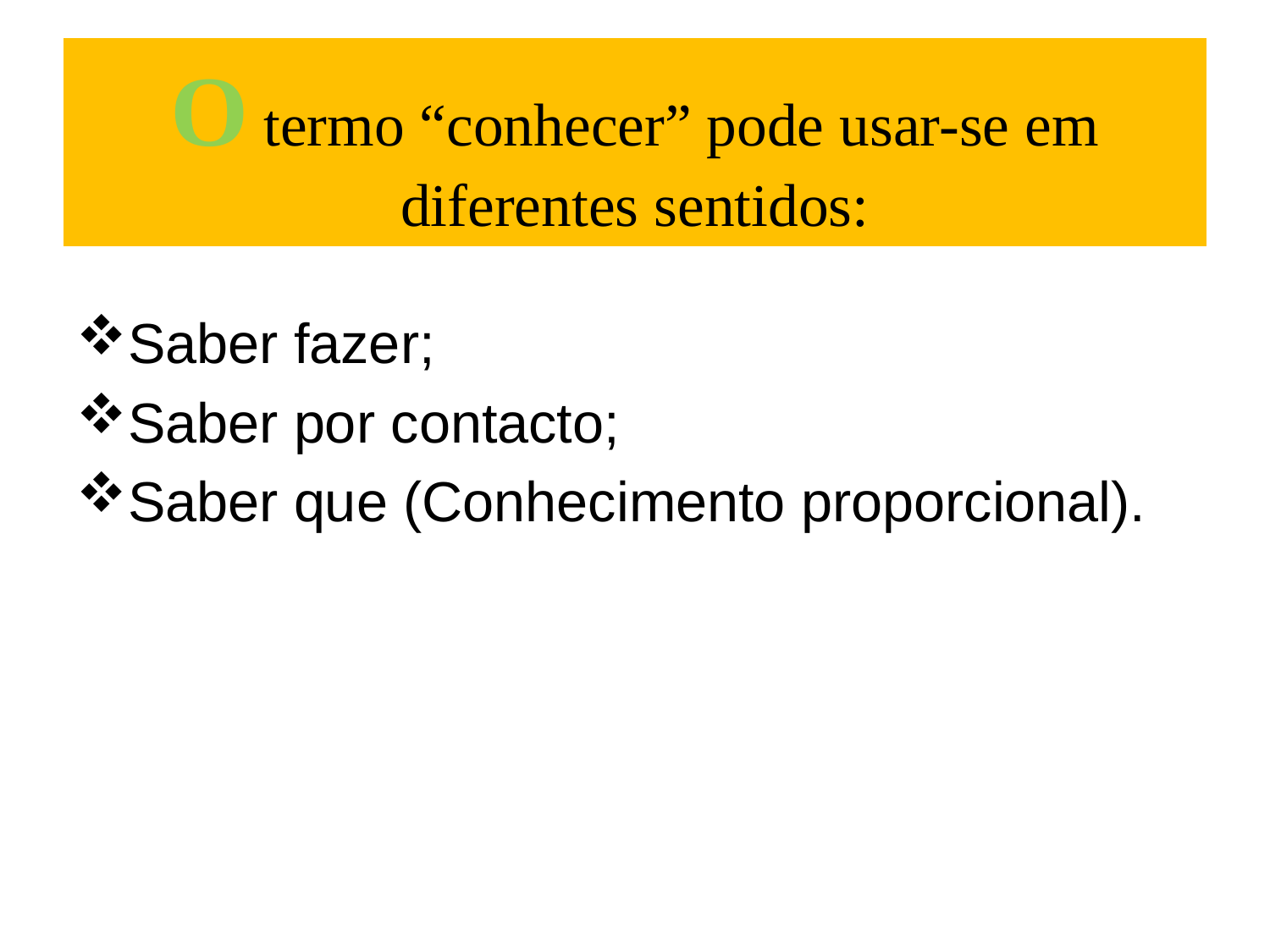

# O termo “conhecer” pode usar-se em diferentes sentidos:

Saber fazer;
Saber por contacto;
Saber que (Conhecimento proporcional).